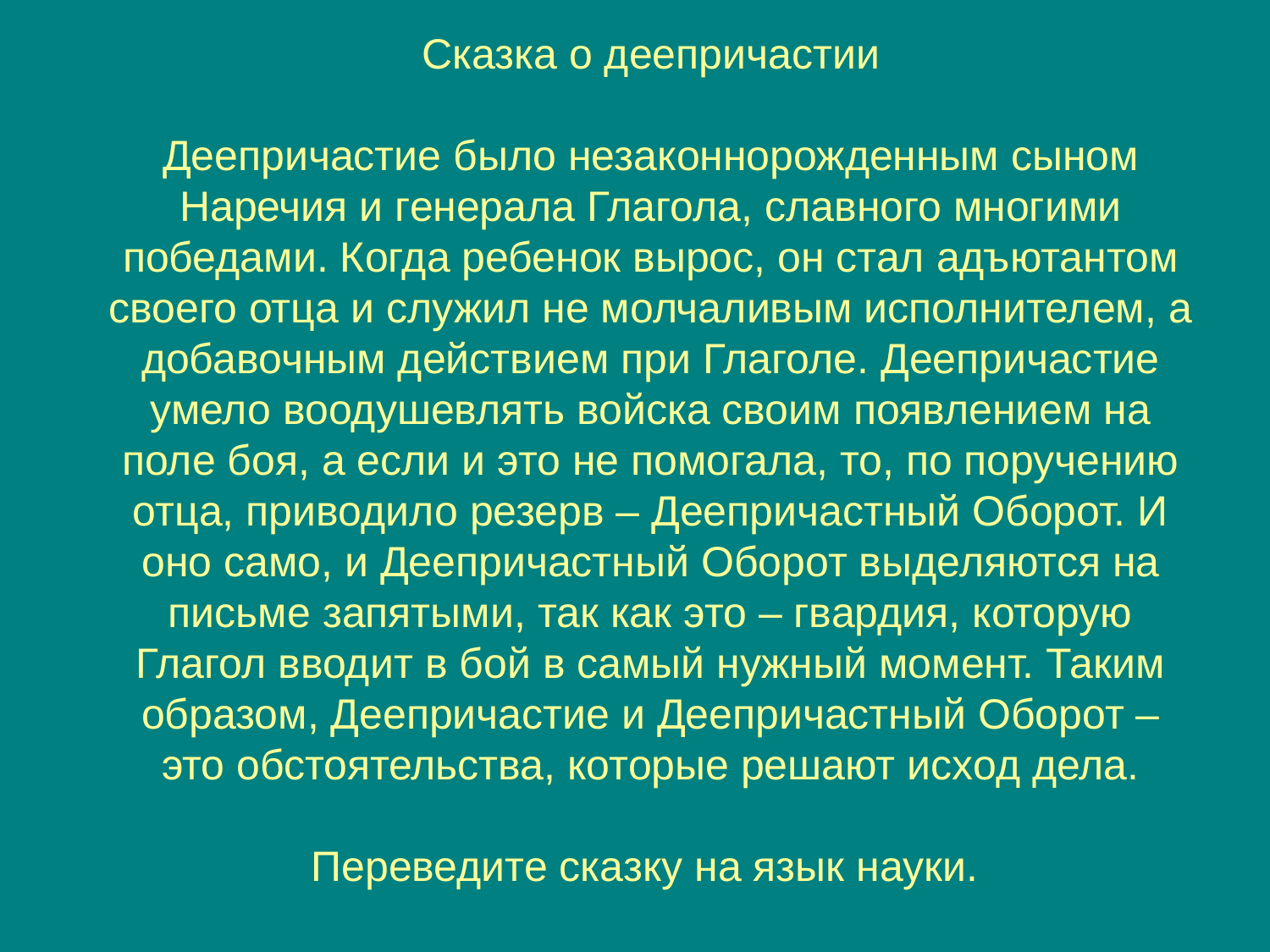

# Сказка о деепричастии Деепричастие было незаконнорожденным сыном Наречия и генерала Глагола, славного многими победами. Когда ребенок вырос, он стал адъютантом своего отца и служил не молчаливым исполнителем, а добавочным действием при Глаголе. Деепричастие умело воодушевлять войска своим появлением на поле боя, а если и это не помогала, то, по поручению отца, приводило резерв – Деепричастный Оборот. И оно само, и Деепричастный Оборот выделяются на письме запятыми, так как это – гвардия, которую Глагол вводит в бой в самый нужный момент. Таким образом, Деепричастие и Деепричастный Оборот – это обстоятельства, которые решают исход дела. Переведите сказку на язык науки.